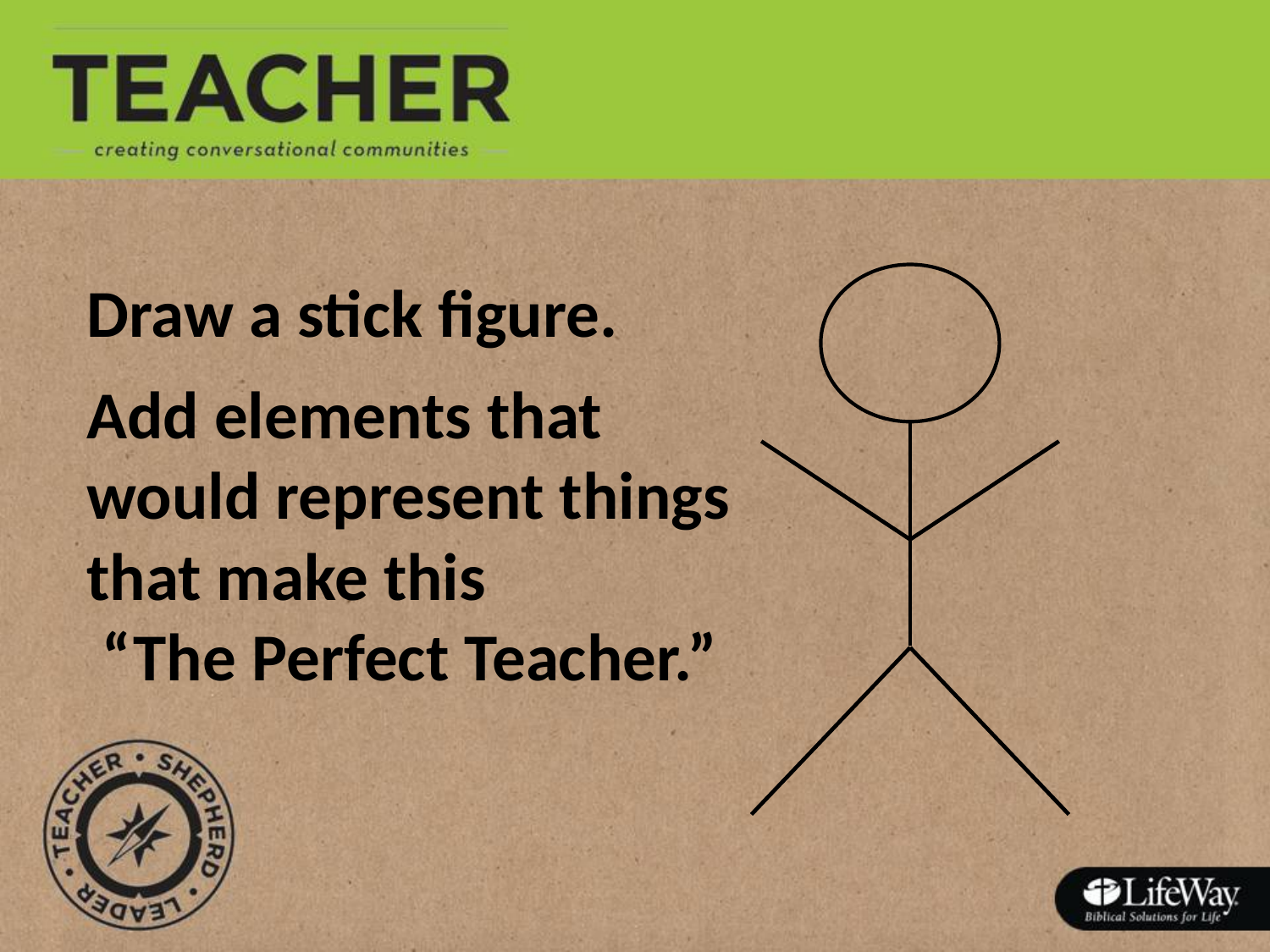

Draw a stick figure.
Add elements that      would represent things that make this                     “The Perfect Teacher.”